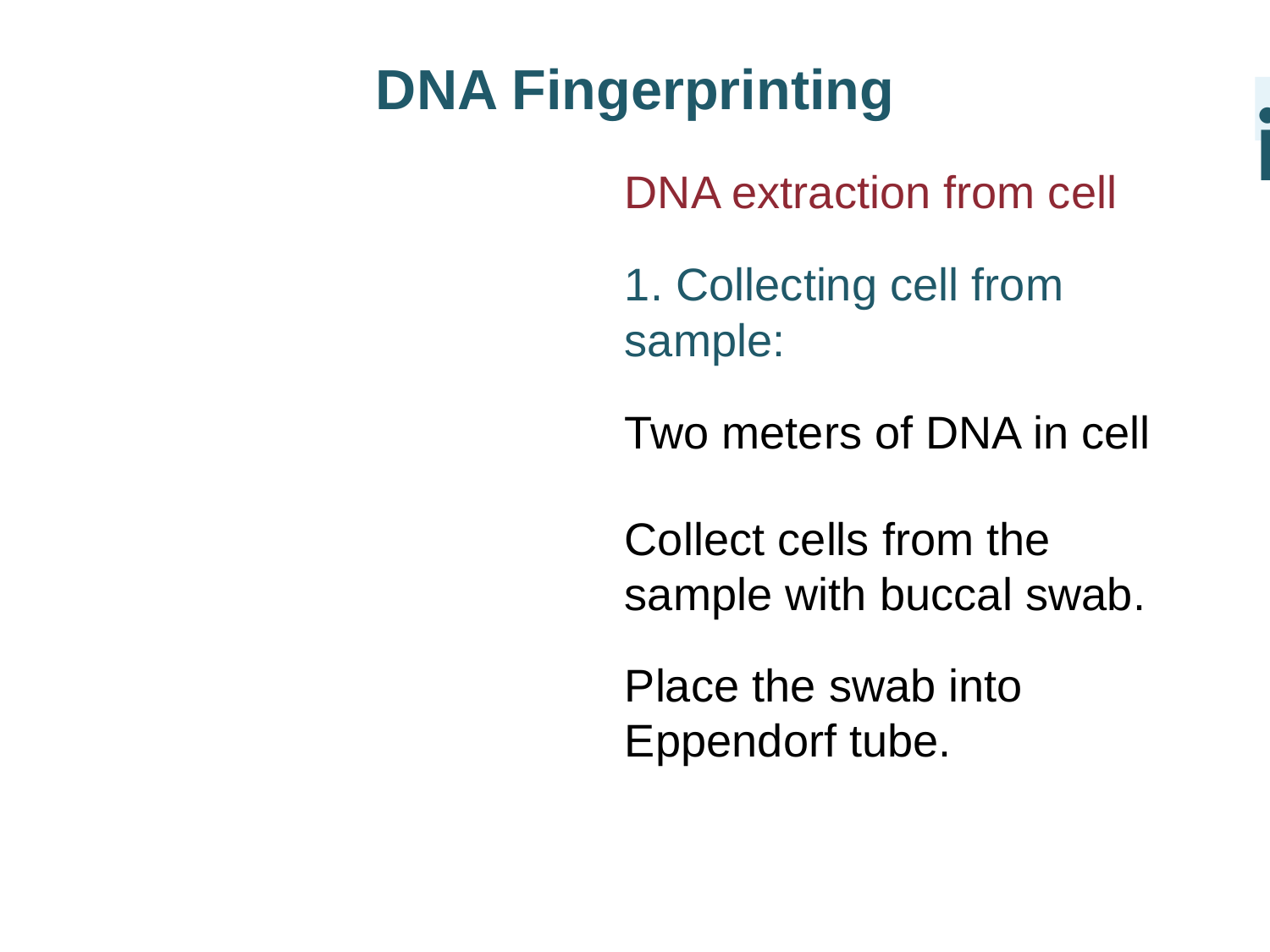

DNA Fingerprinting
i
DNA extraction from cell
1. Collecting cell from sample:
Two meters of DNA in cell
Collect cells from the sample with buccal swab.
Place the swab into Eppendorf tube.